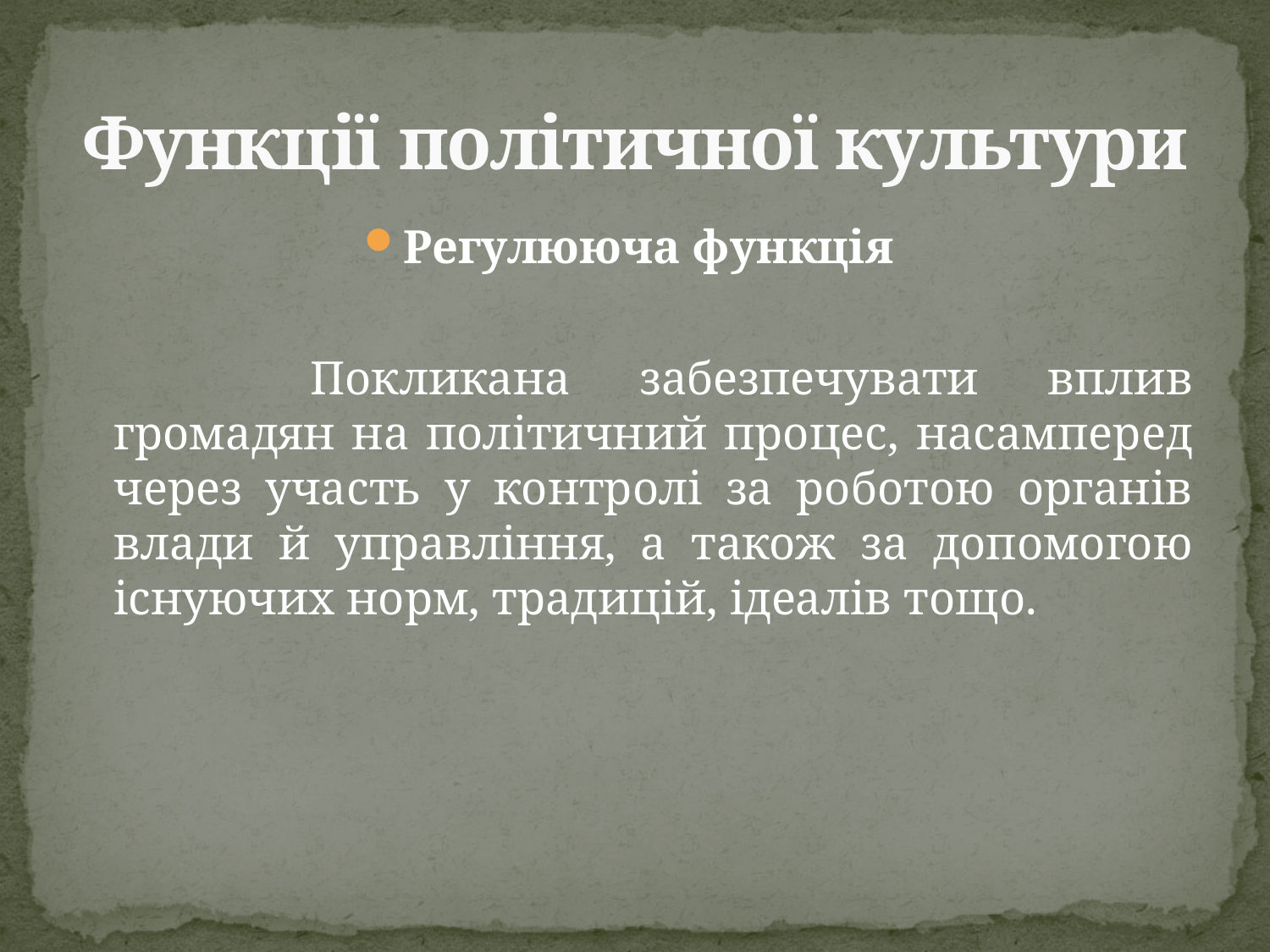

# Функції політичної культури
Регулююча функція

		 Покликана забезпечувати вплив громадян на політичний процес, насамперед через участь у контролі за роботою органів влади й управління, а також за допомогою існуючих норм, традицій, ідеалів тощо.